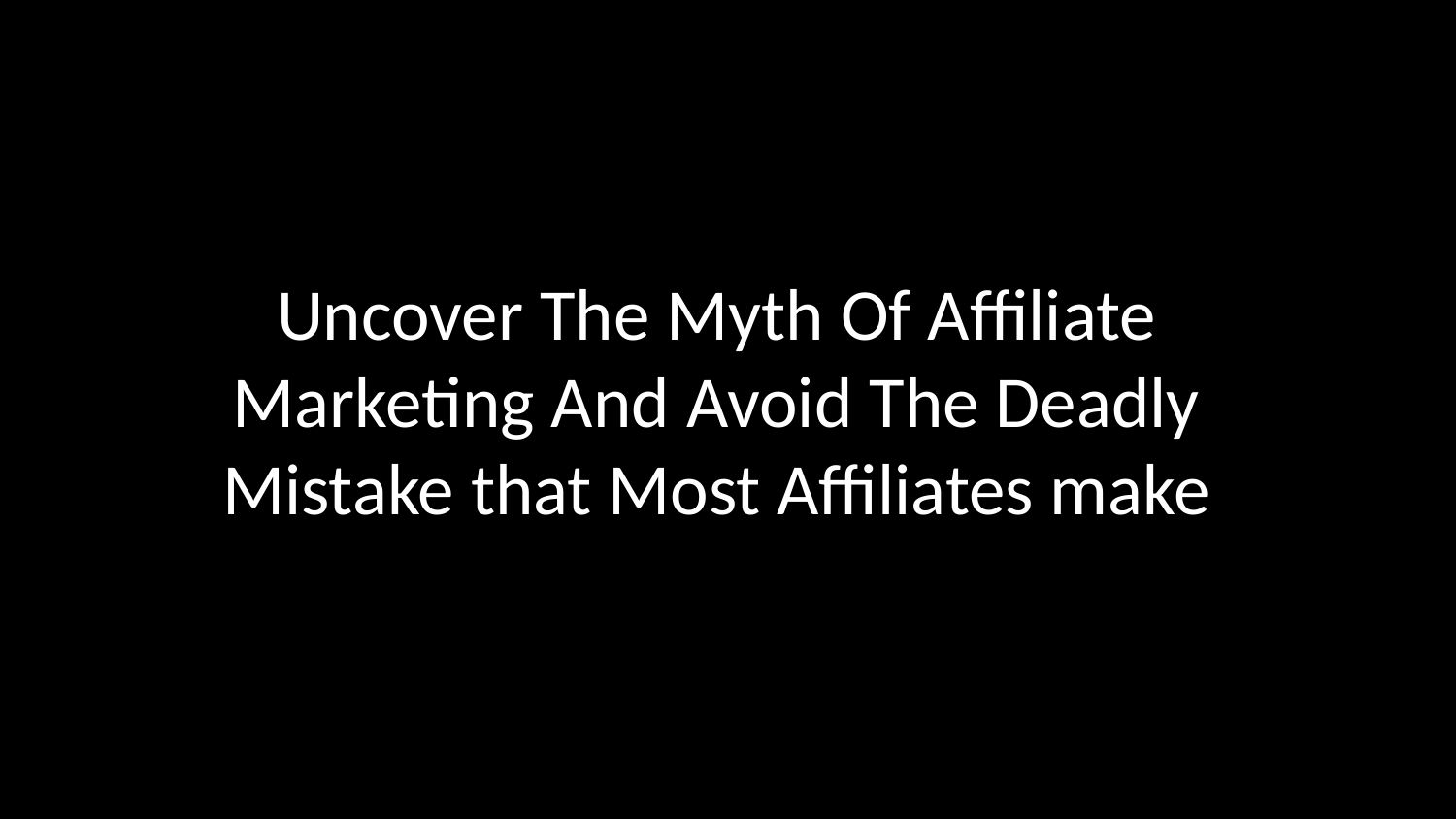

# Uncover The Myth Of Affiliate Marketing And Avoid The Deadly Mistake that Most Affiliates make